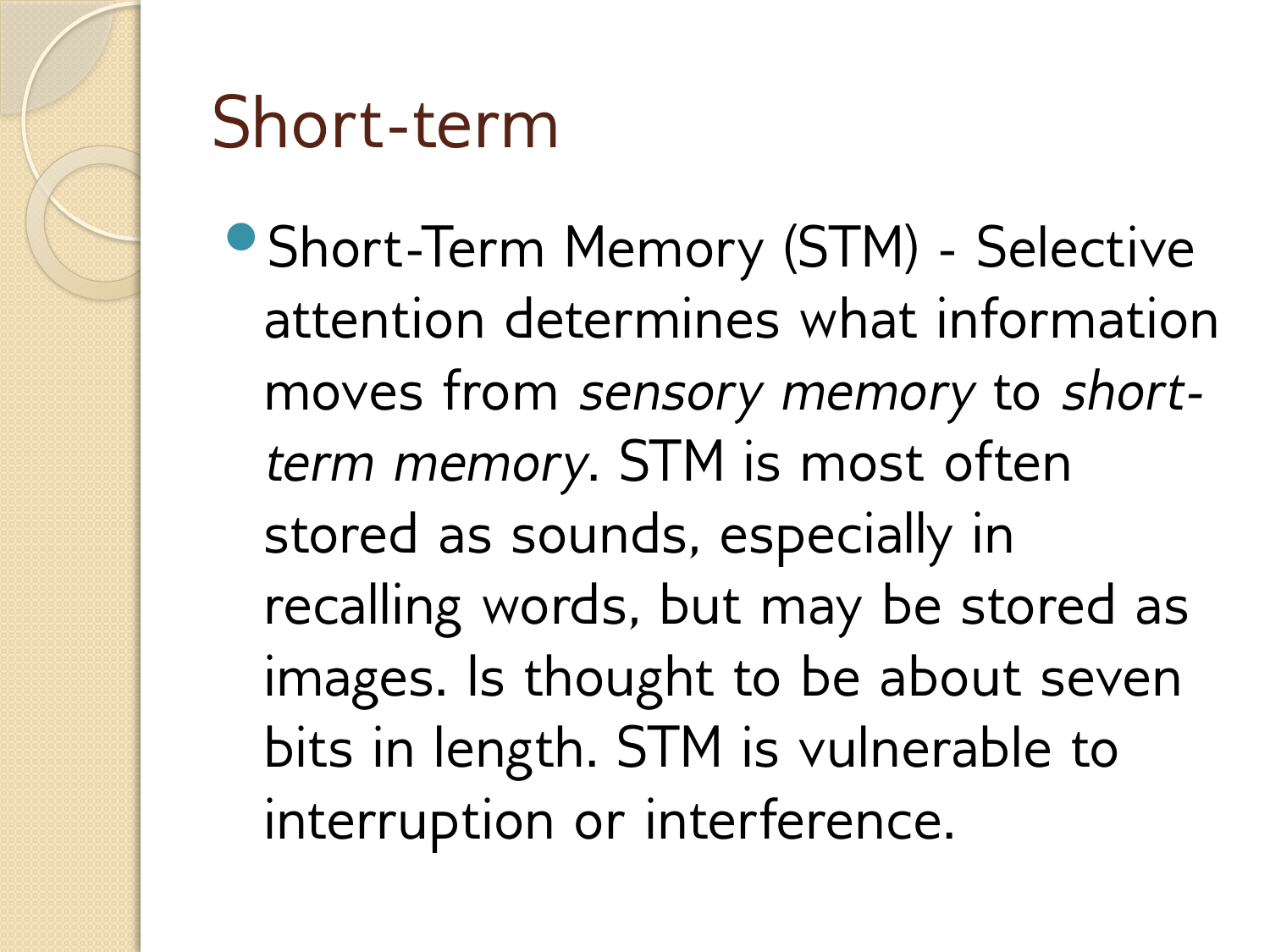

# Short-term
Short-Term Memory (STM) - Selective attention determines what information moves from sensory memory to short-term memory. STM is most often stored as sounds, especially in recalling words, but may be stored as images. Is thought to be about seven bits in length. STM is vulnerable to interruption or interference.